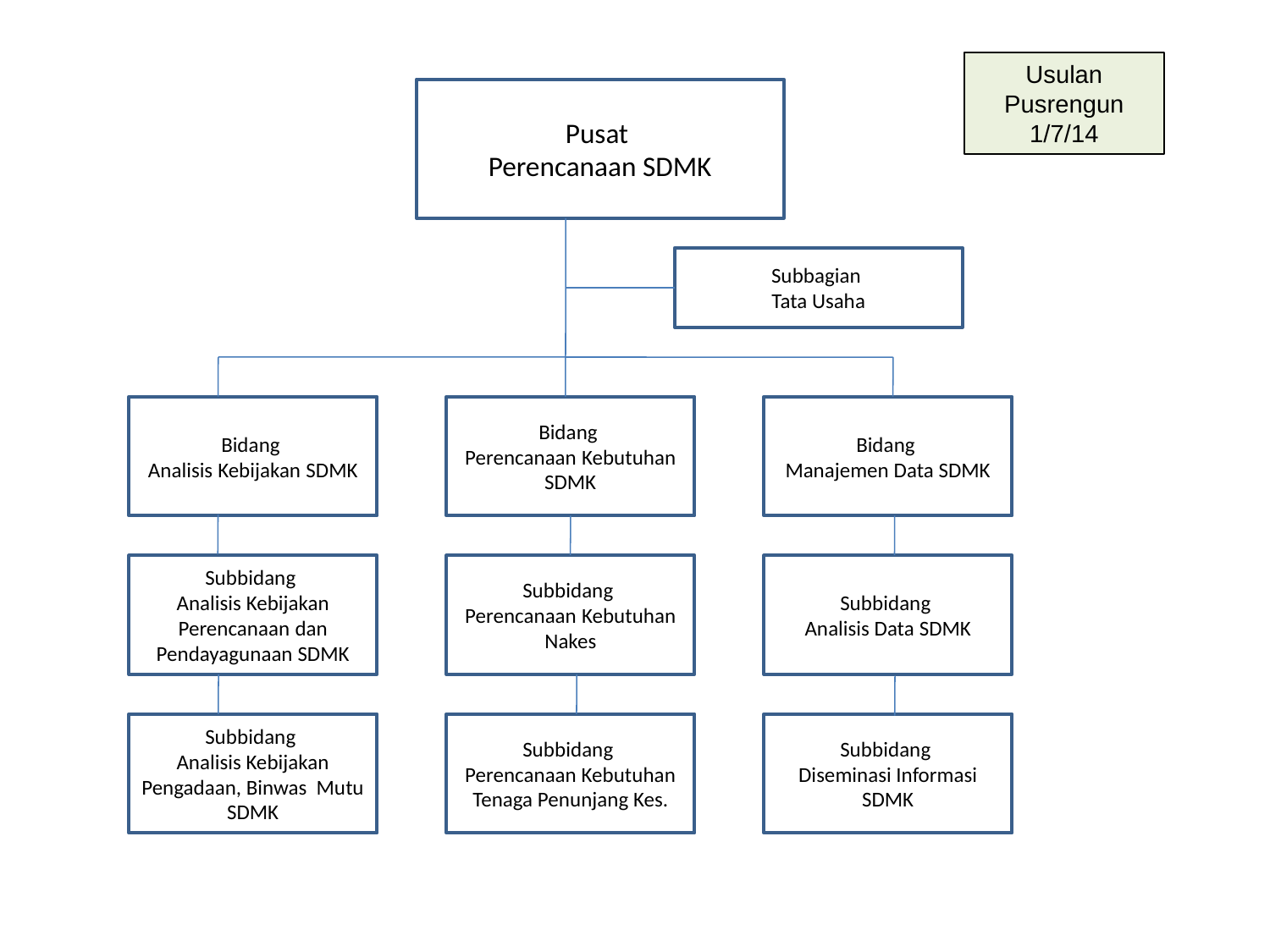

Usulan Pusrengun 1/7/14
Pusat
Perencanaan SDMK
Subbagian
Tata Usaha
Bidang
Analisis Kebijakan SDMK
Bidang
Perencanaan Kebutuhan SDMK
Bidang
Manajemen Data SDMK
Subbidang
Analisis Kebijakan Perencanaan dan Pendayagunaan SDMK
Subbidang
Perencanaan Kebutuhan Nakes
Subbidang
Analisis Data SDMK
Subbidang
Analisis Kebijakan Pengadaan, Binwas  Mutu SDMK
Subbidang
Perencanaan Kebutuhan Tenaga Penunjang Kes.
Subbidang
Diseminasi Informasi SDMK